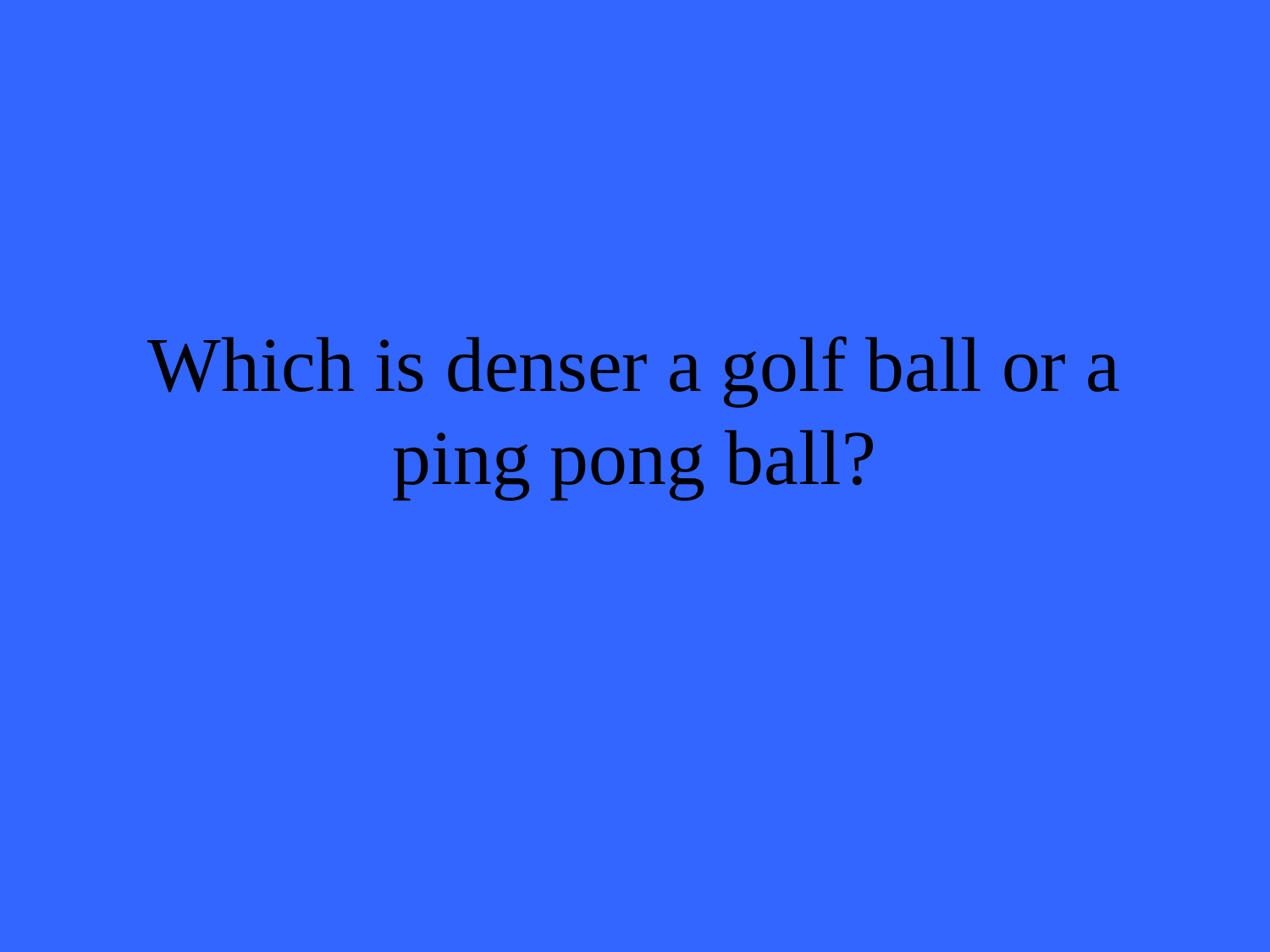

# Which is denser a golf ball or a ping pong ball?